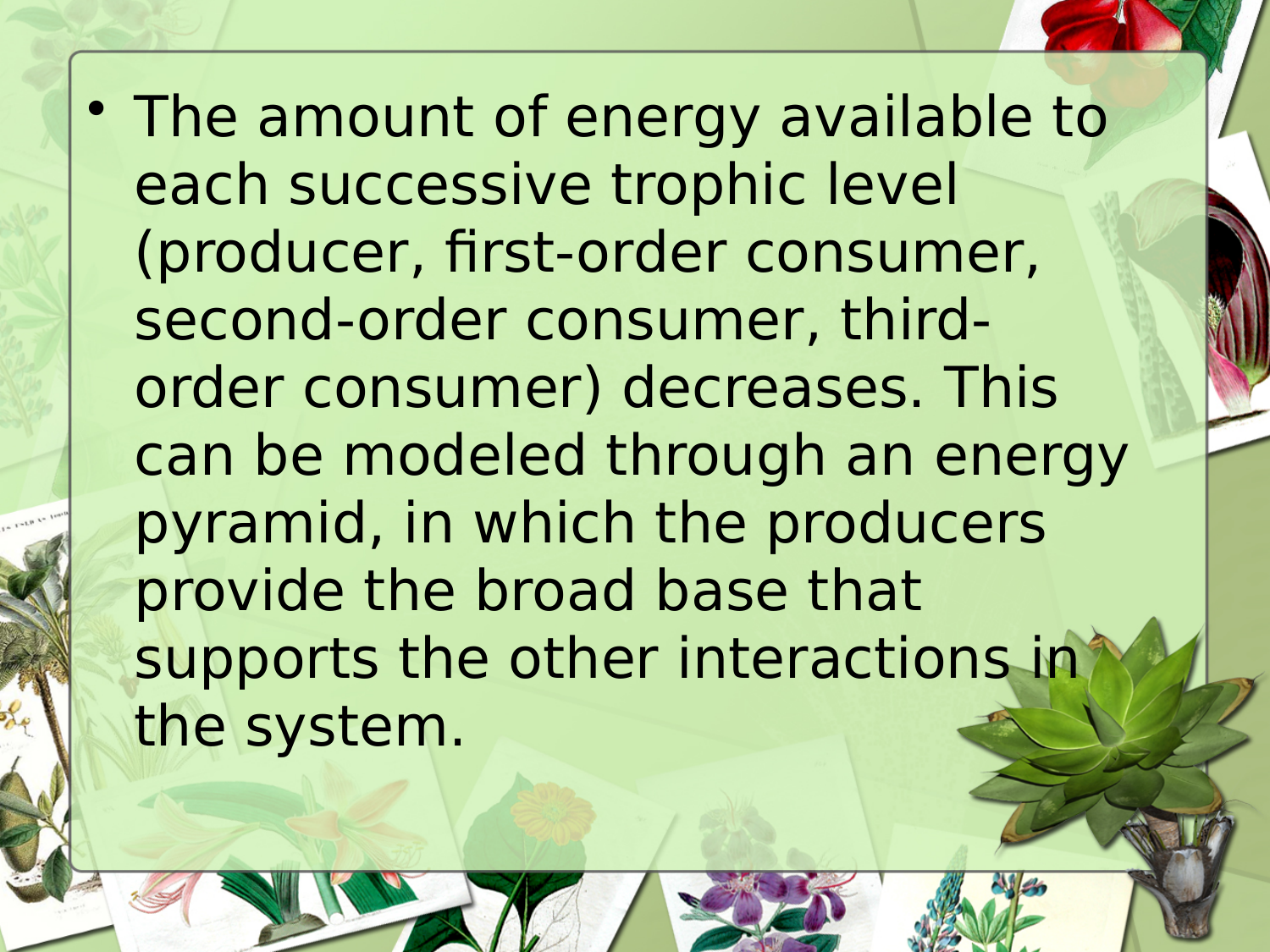

The amount of energy available to each successive trophic level (producer, first-order consumer, second-order consumer, third-order consumer) decreases. This can be modeled through an energy pyramid, in which the producers provide the broad base that supports the other interactions in the system.